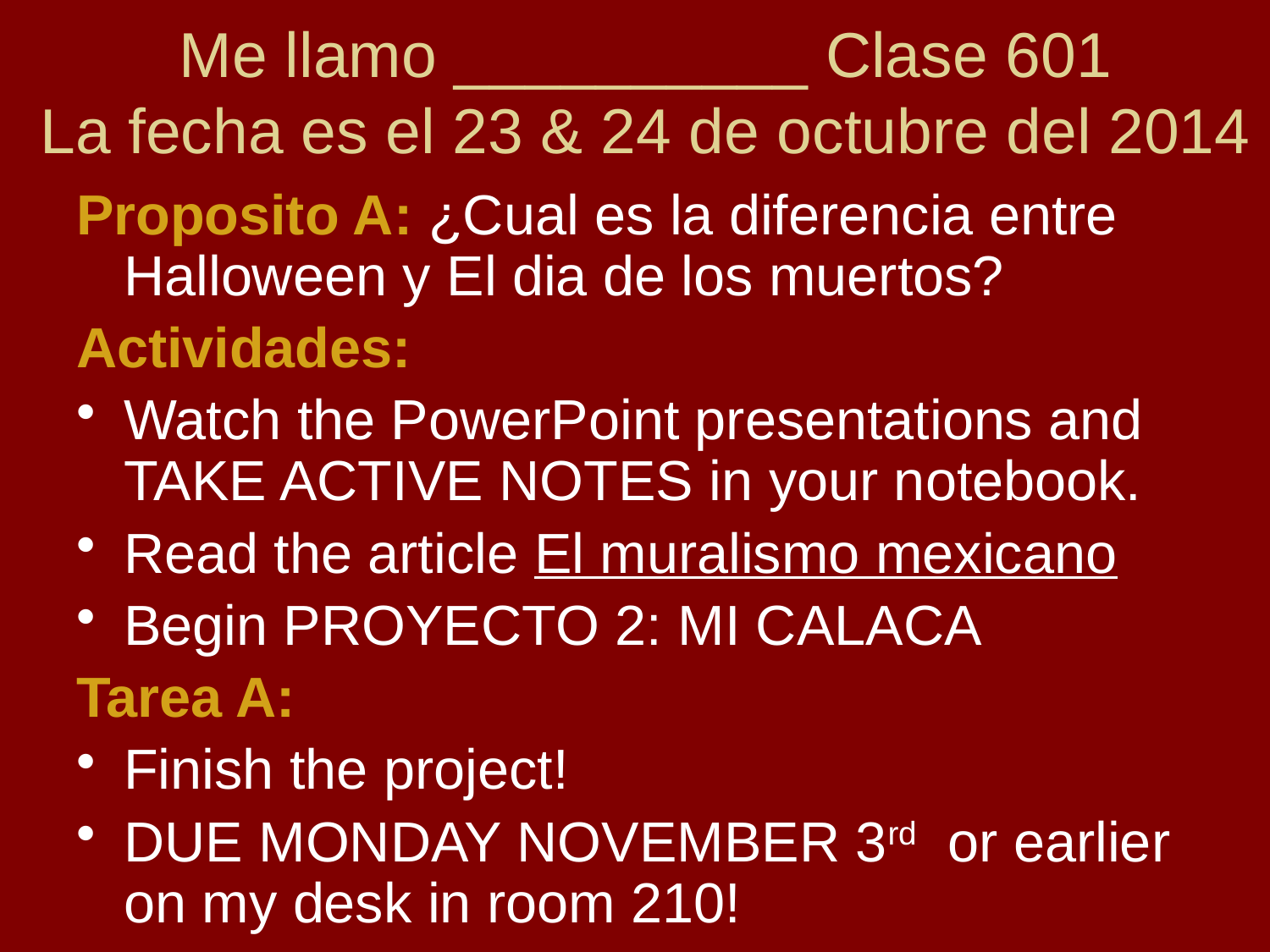

# Me llamo __________ Clase 601 La fecha es el 23 & 24 de octubre del 2014
Proposito A: ¿Cual es la diferencia entre Halloween y El dia de los muertos?
Actividades:
Watch the PowerPoint presentations and TAKE ACTIVE NOTES in your notebook.
Read the article El muralismo mexicano
Begin PROYECTO 2: MI CALACA
Tarea A:
Finish the project!
DUE MONDAY NOVEMBER 3rd  or earlier on my desk in room 210!